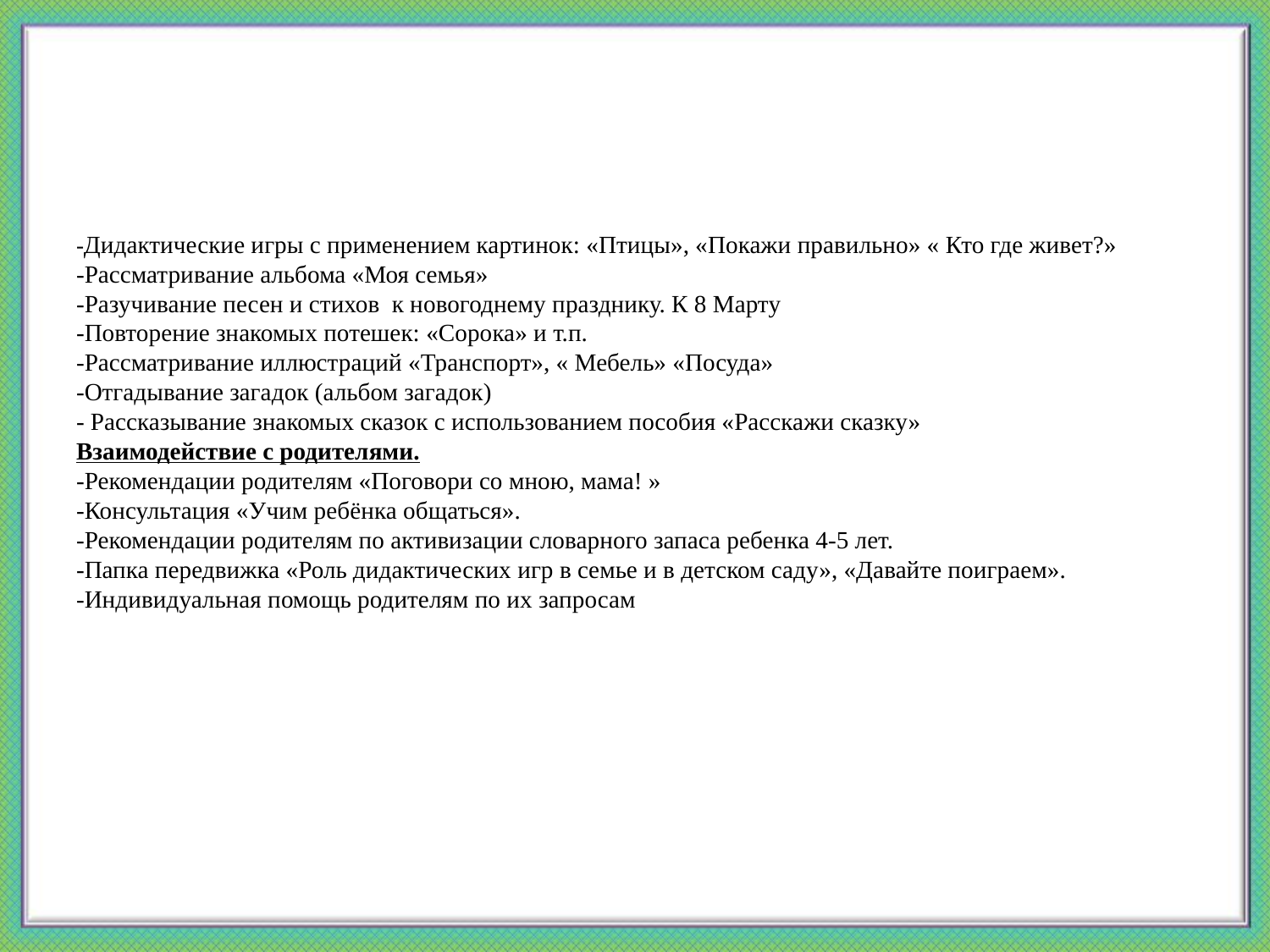

#
-Дидактические игры с применением картинок: «Птицы», «Покажи правильно» « Кто где живет?»
-Рассматривание альбома «Моя семья»
-Разучивание песен и стихов  к новогоднему празднику. К 8 Марту
-Повторение знакомых потешек: «Сорока» и т.п.
-Рассматривание иллюстраций «Транспорт», « Мебель» «Посуда»
-Отгадывание загадок (альбом загадок)
- Рассказывание знакомых сказок с использованием пособия «Расскажи сказку»
Взаимодействие с родителями.
-Рекомендации родителям «Поговори со мною, мама! »
-Консультация «Учим ребёнка общаться».
-Рекомендации родителям по активизации словарного запаса ребенка 4-5 лет.
-Папка передвижка «Роль дидактических игр в семье и в детском саду», «Давайте поиграем».
-Индивидуальная помощь родителям по их запросам